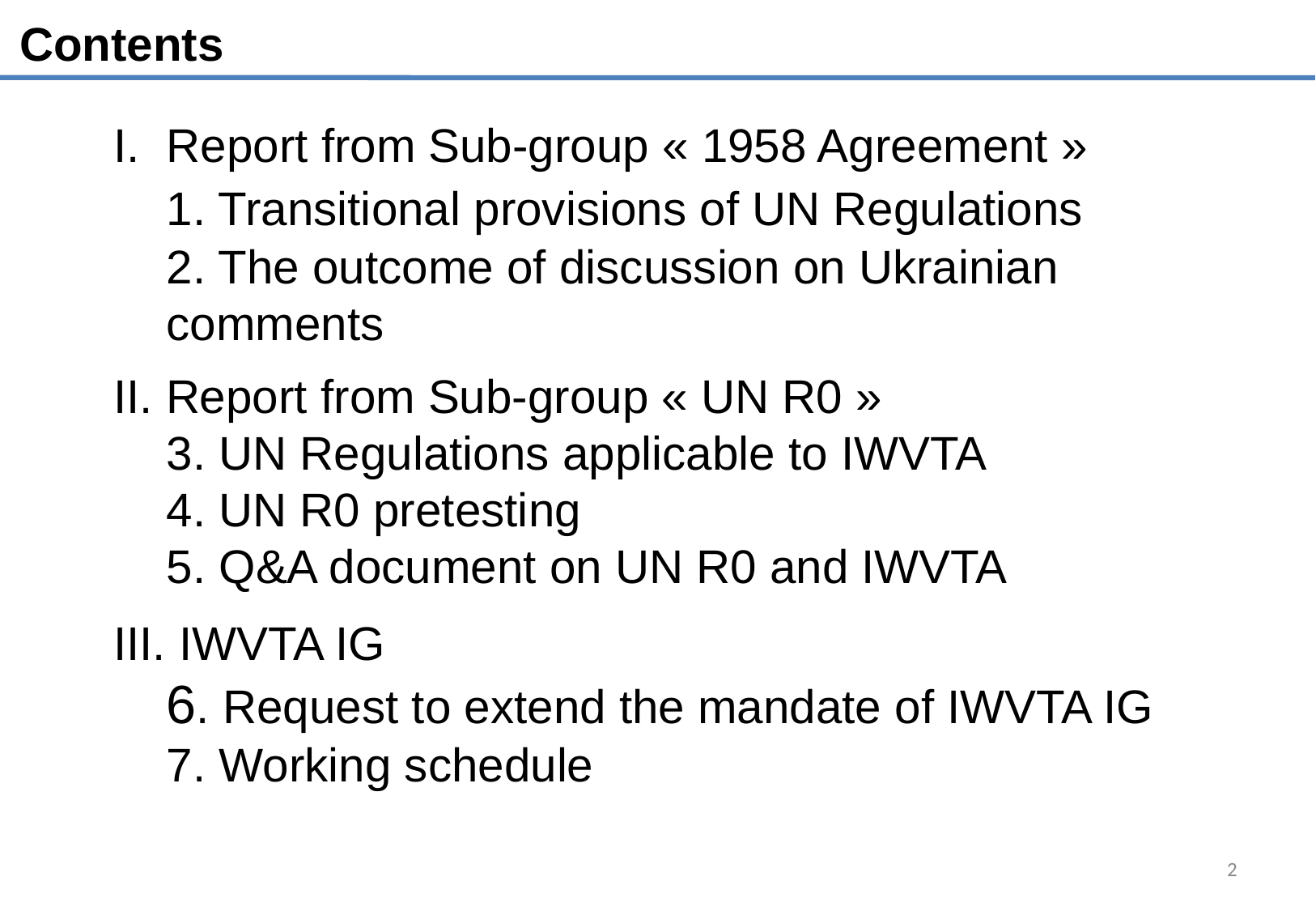

Contents

Report from Sub-group « 1958 Agreement »
	1. Transitional provisions of UN Regulations
	2. The outcome of discussion on Ukrainian comments

II. Report from Sub-group « UN R0 »
	3. UN Regulations applicable to IWVTA
	4. UN R0 pretesting
	5. Q&A document on UN R0 and IWVTA

III. IWVTA IG
	6. Request to extend the mandate of IWVTA IG
	7. Working schedule
2